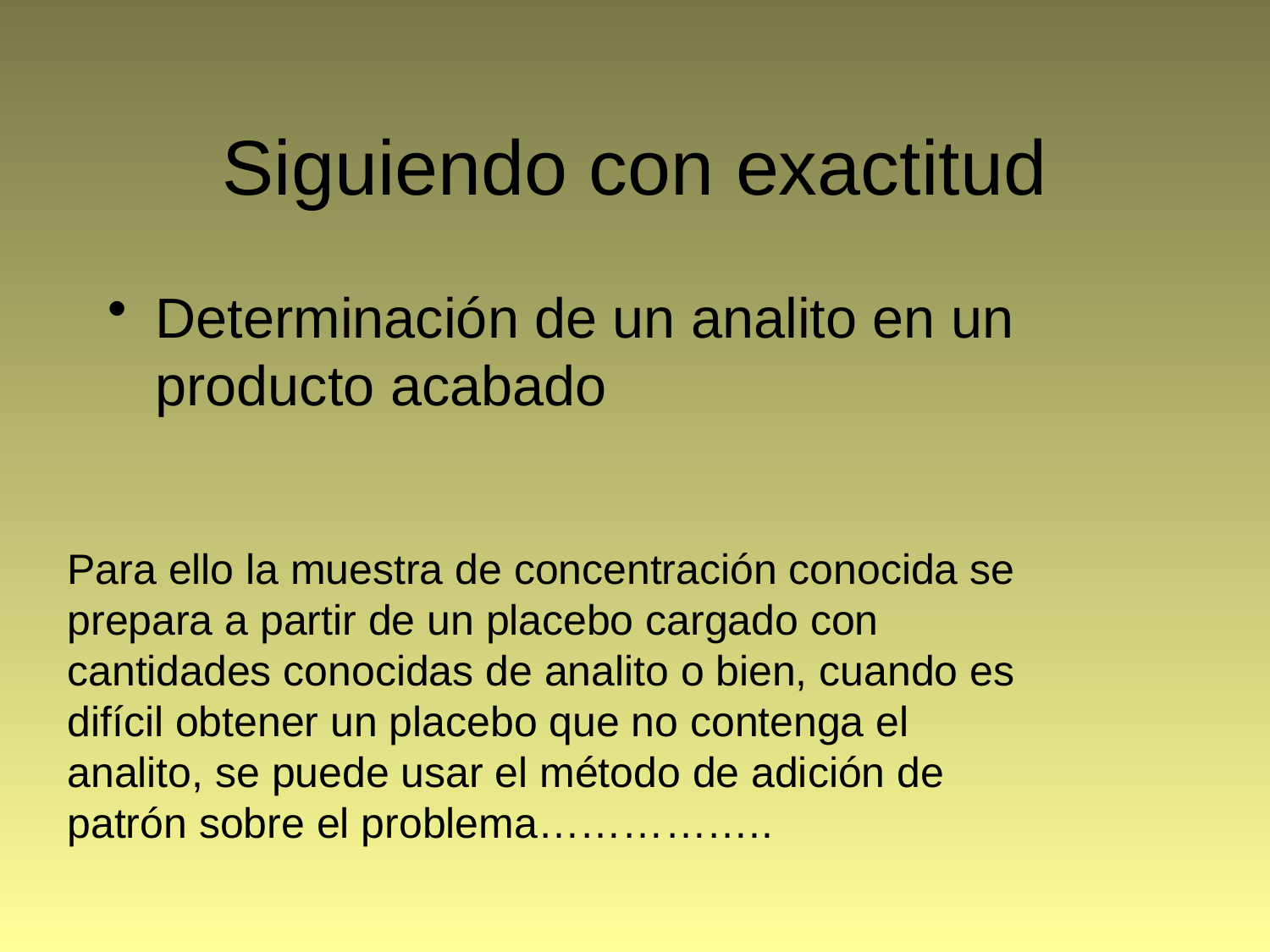

# Siguiendo con exactitud
Determinación de un analito en un producto acabado
Para ello la muestra de concentración conocida se prepara a partir de un placebo cargado con cantidades conocidas de analito o bien, cuando es difícil obtener un placebo que no contenga el analito, se puede usar el método de adición de patrón sobre el problema……………..